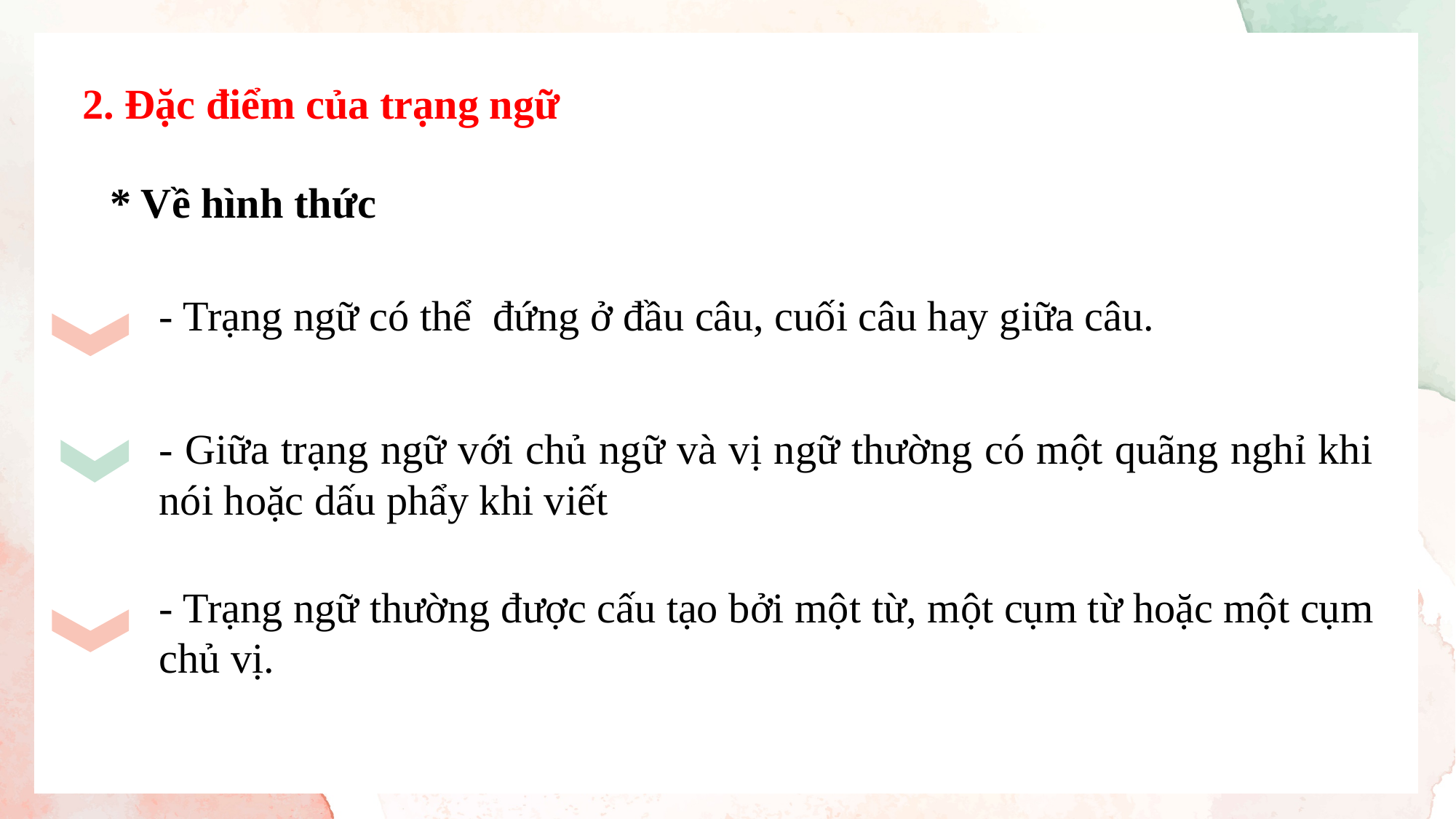

2. Đặc điểm của trạng ngữ
* Về hình thức
- Trạng ngữ có thể  đứng ở đầu câu, cuối câu hay giữa câu.

- Giữa trạng ngữ với chủ ngữ và vị ngữ thường có một quãng nghỉ khi nói hoặc dấu phẩy khi viết

- Trạng ngữ thường được cấu tạo bởi một từ, một cụm từ hoặc một cụm chủ vị.